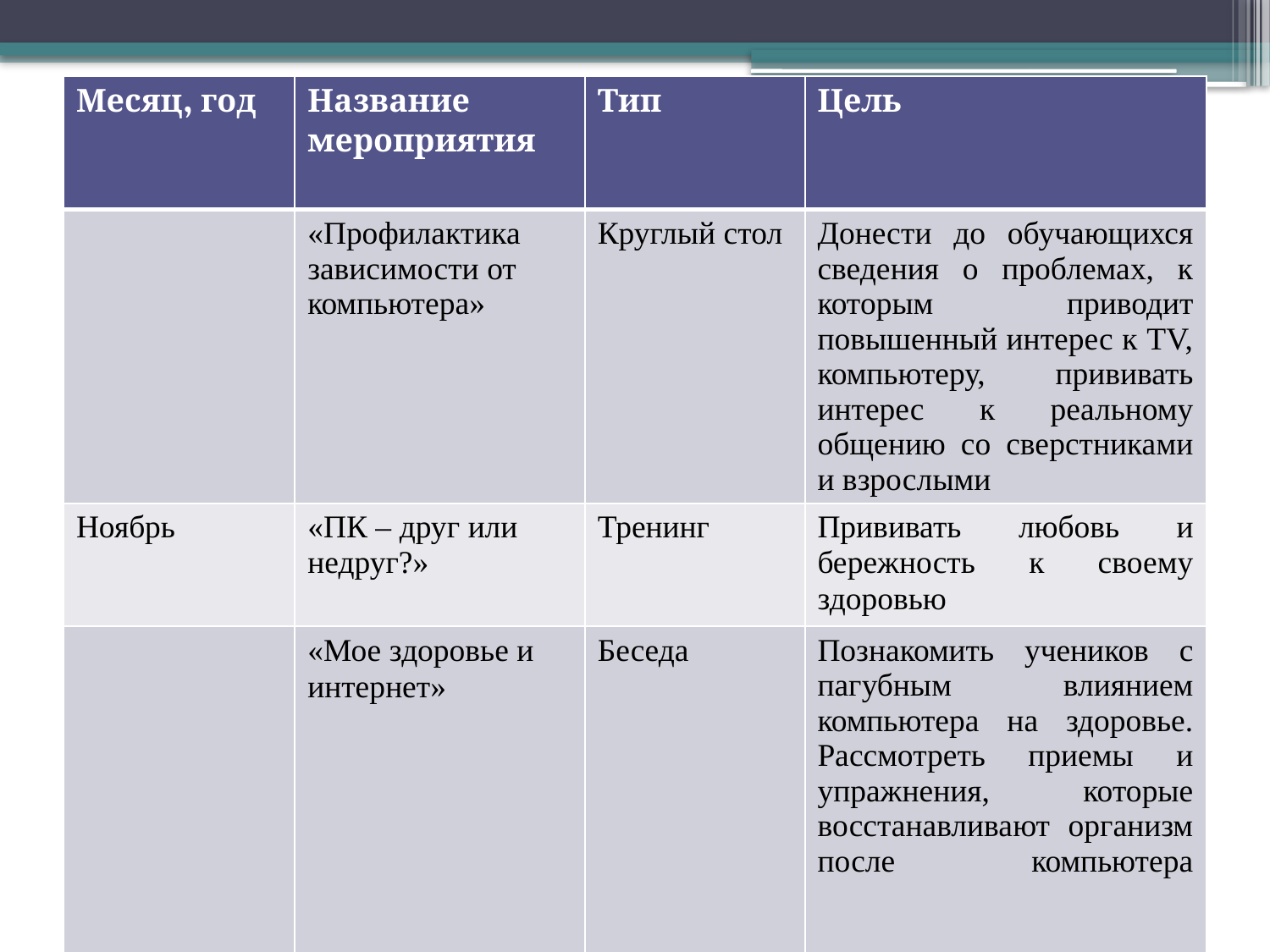

#
| Месяц, год | Название мероприятия | Тип | Цель |
| --- | --- | --- | --- |
|  | «Профилактика зависимости от компьютера» | Круглый стол | Донести до обучающихся сведения о проблемах, к которым приводит повышенный интерес к TV, компьютеру, прививать интерес к реальному общению со сверстниками и взрослыми |
| Ноябрь | «ПК – друг или недруг?» | Тренинг | Прививать любовь и бережность к своему здоровью |
|  | «Мое здоровье и интернет» | Беседа | Познакомить учеников с пагубным влиянием компьютера на здоровье. Рассмотреть приемы и упражнения, которые восстанавливают организм после компьютера |